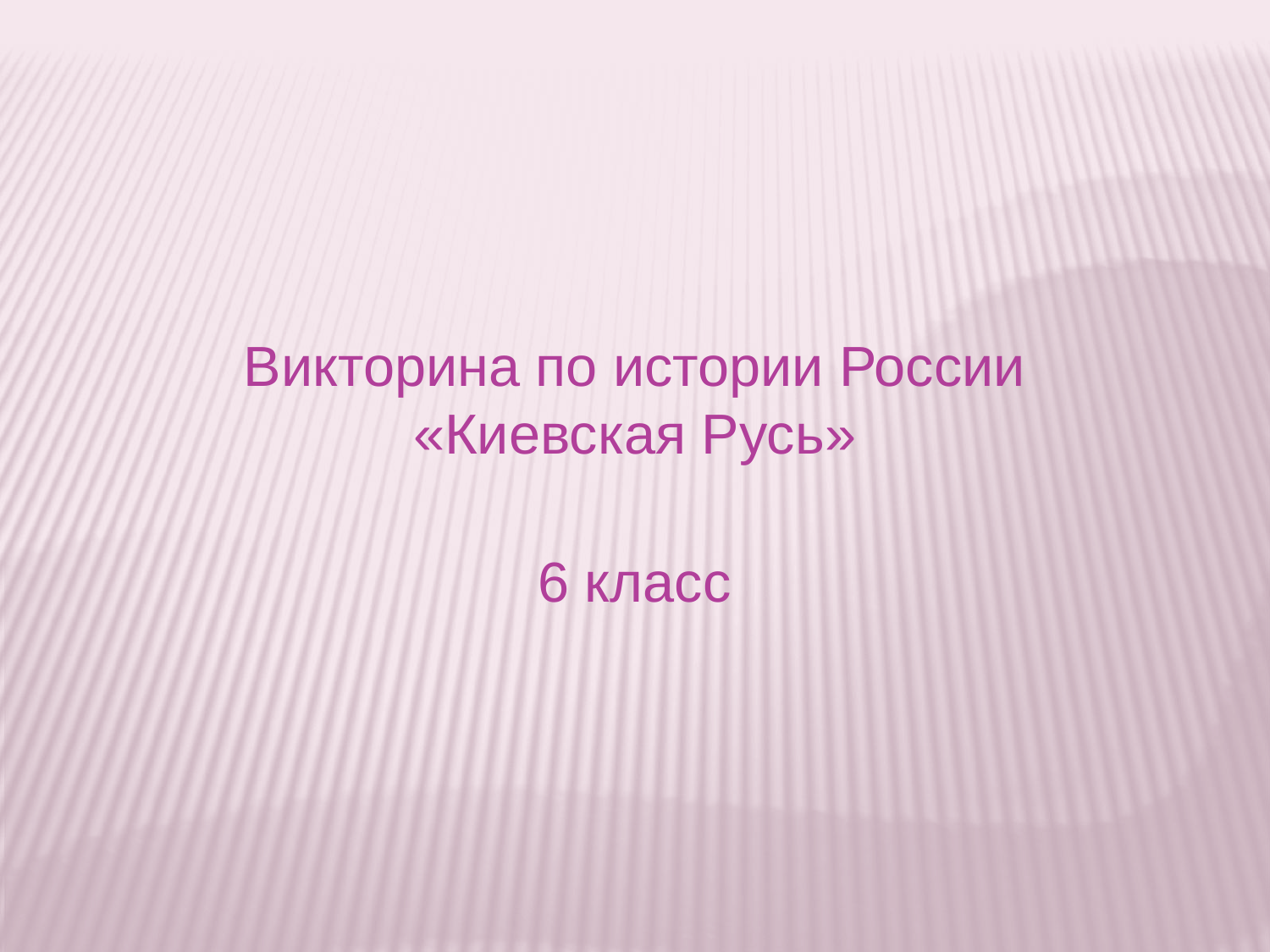

Викторина по истории России
«Киевская Русь»
6 класс